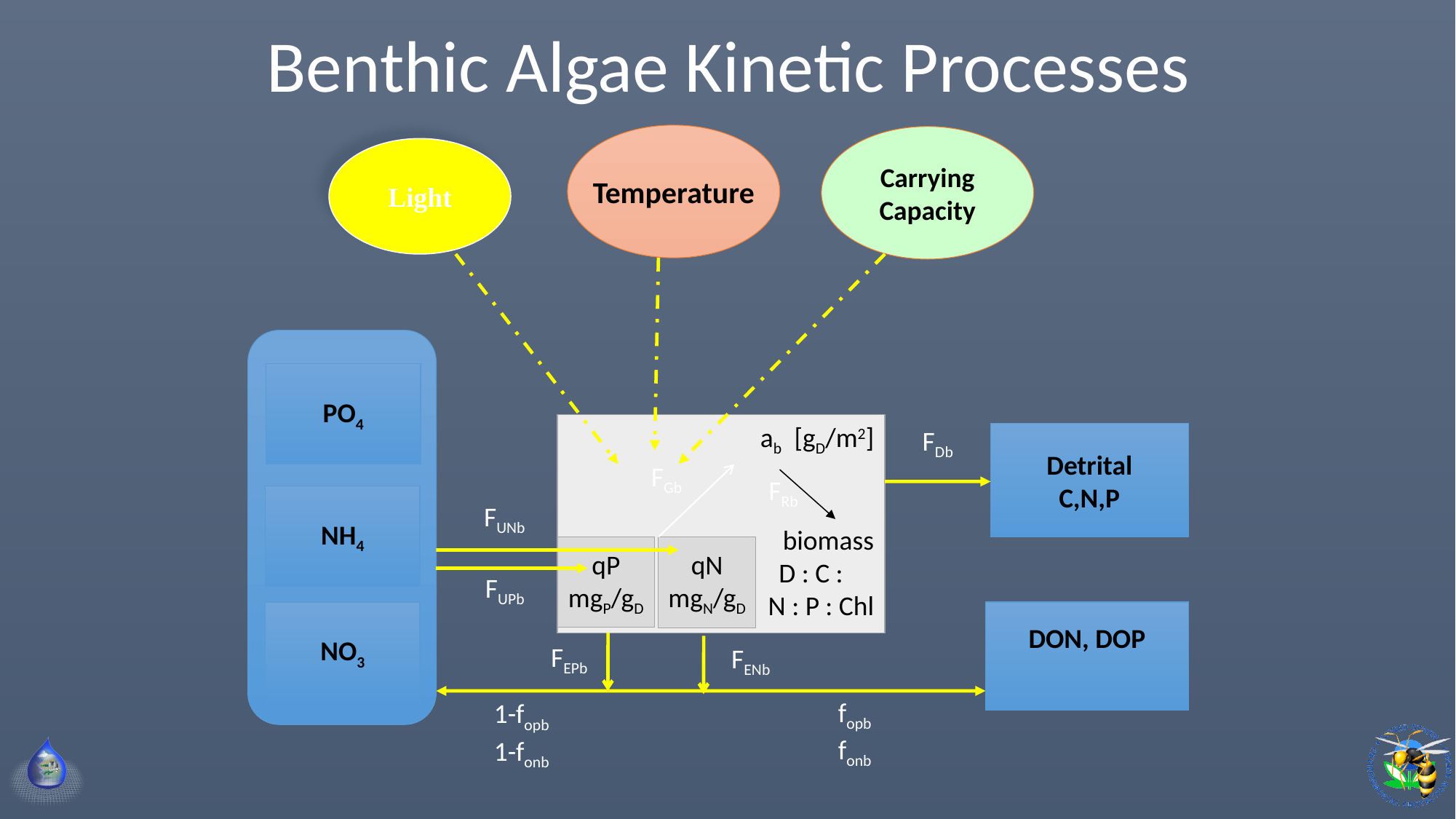

# Benthic Algae Kinetic Processes
Temperature
Carrying
Capacity
Light

PO4
NH4
NO3
ab  [gD/m2]

biomass
D : C :
N : P : Chl

qP
mgP/gD
qN
mgN/gD
FDb
Detrital
C,N,P
FGb
FRb

FUNb

FUPb

DON, DOP

FEPb
FENb
fopb
fonb

1-fopb
1-fonb